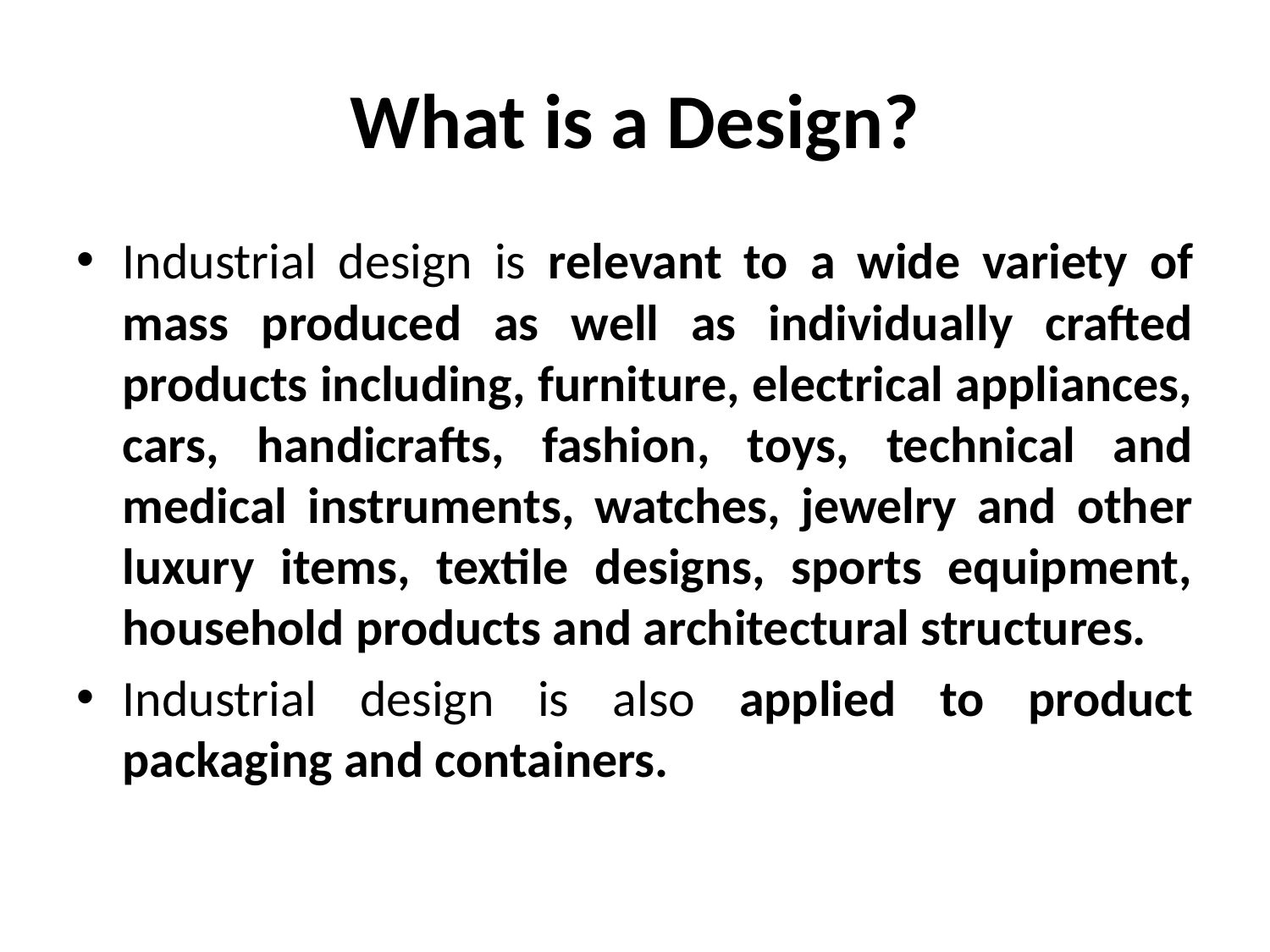

# What is a Design?
Industrial design is relevant to a wide variety of mass produced as well as individually crafted products including, furniture, electrical appliances, cars, handicrafts, fashion, toys, technical and medical instruments, watches, jewelry and other luxury items, textile designs, sports equipment, household products and architectural structures.
Industrial design is also applied to product packaging and containers.